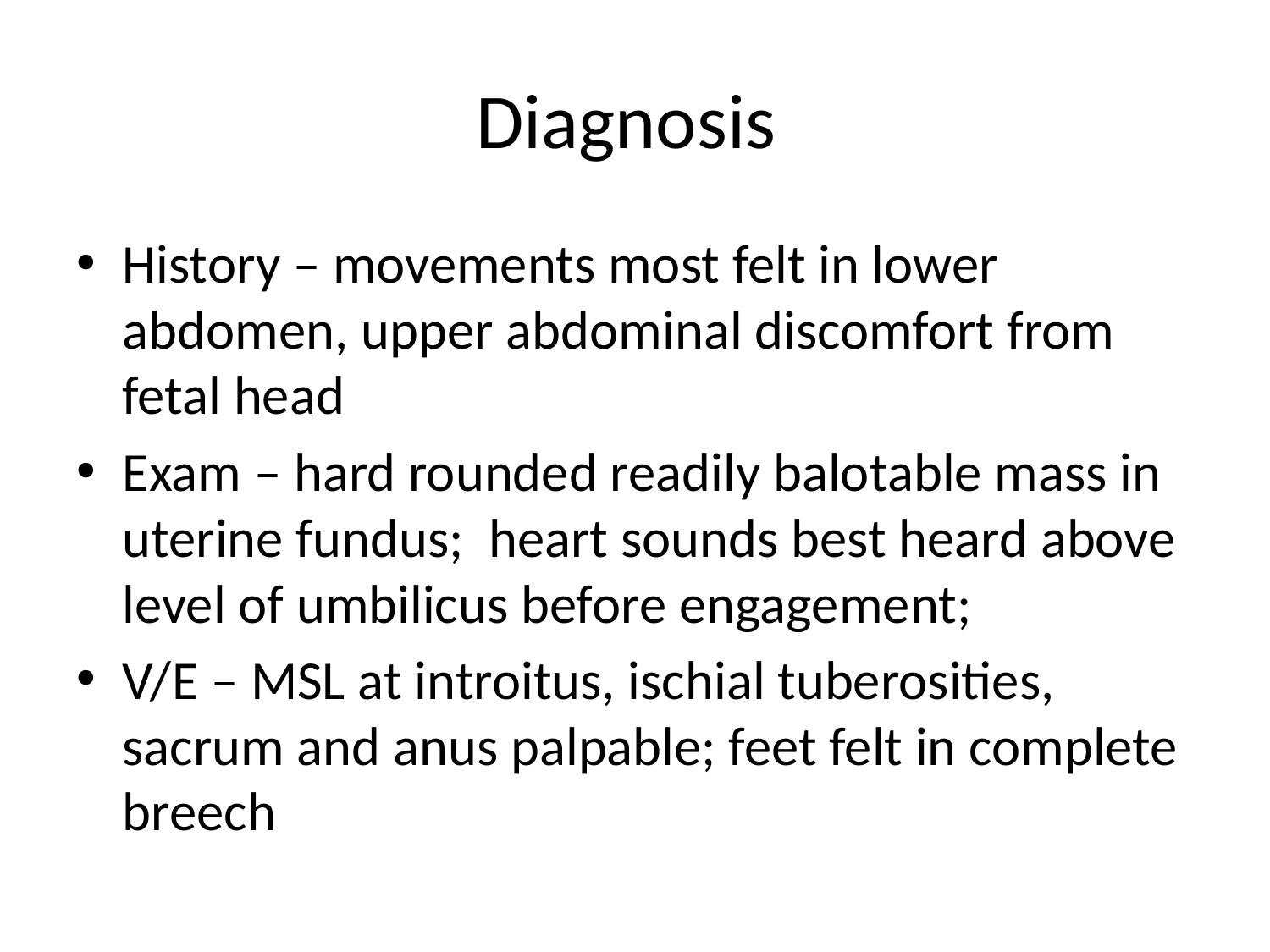

# Diagnosis
History – movements most felt in lower abdomen, upper abdominal discomfort from fetal head
Exam – hard rounded readily balotable mass in uterine fundus;  heart sounds best heard above level of umbilicus before engagement;
V/E – MSL at introitus, ischial tuberosities, sacrum and anus palpable; feet felt in complete breech